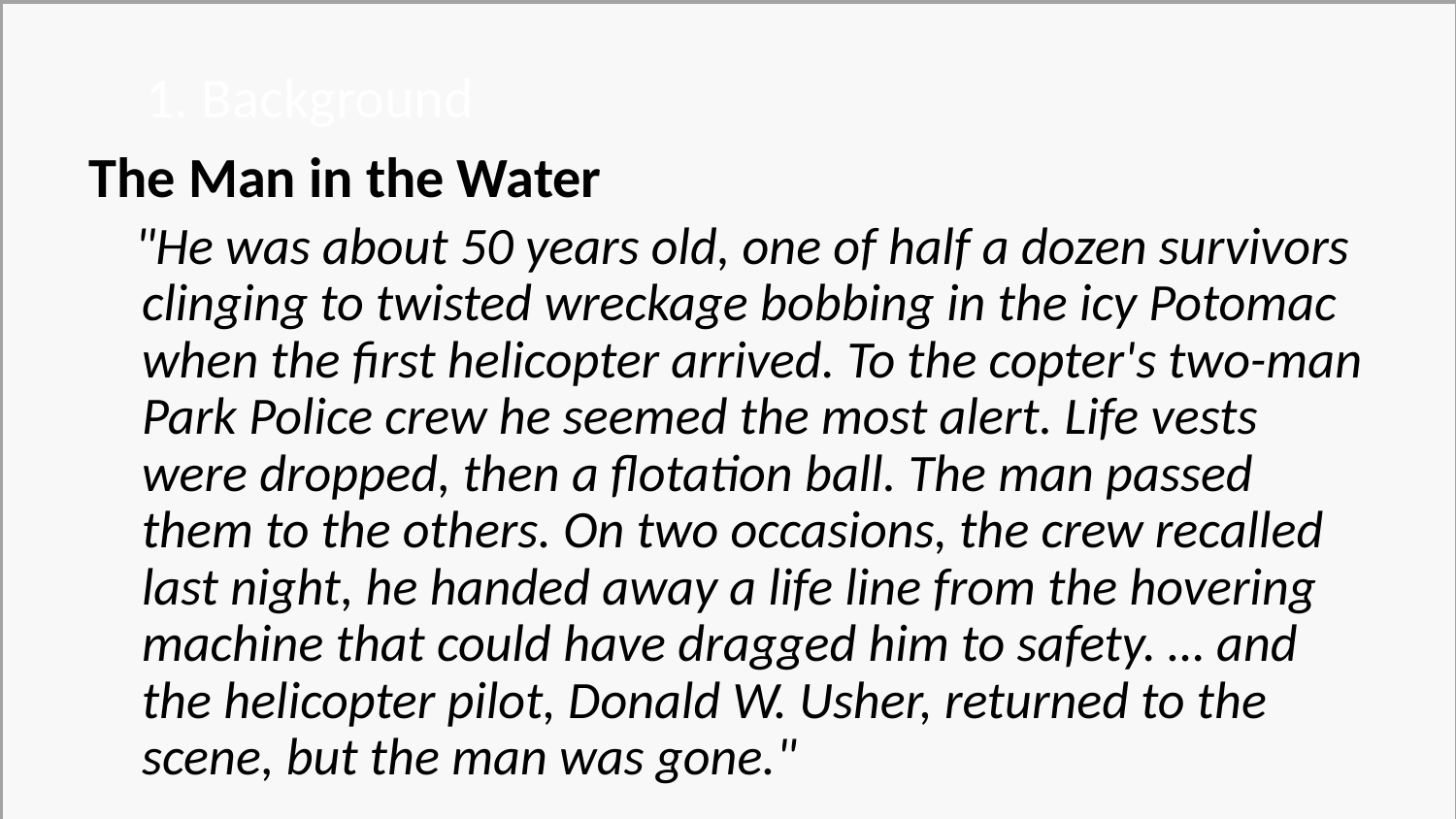

1. Background
The Man in the Water
    "He was about 50 years old, one of half a dozen survivors clinging to twisted wreckage bobbing in the icy Potomac when the first helicopter arrived. To the copter's two-man Park Police crew he seemed the most alert. Life vests were dropped, then a flotation ball. The man passed them to the others. On two occasions, the crew recalled last night, he handed away a life line from the hovering machine that could have dragged him to safety. … and the helicopter pilot, Donald W. Usher, returned to the scene, but the man was gone."